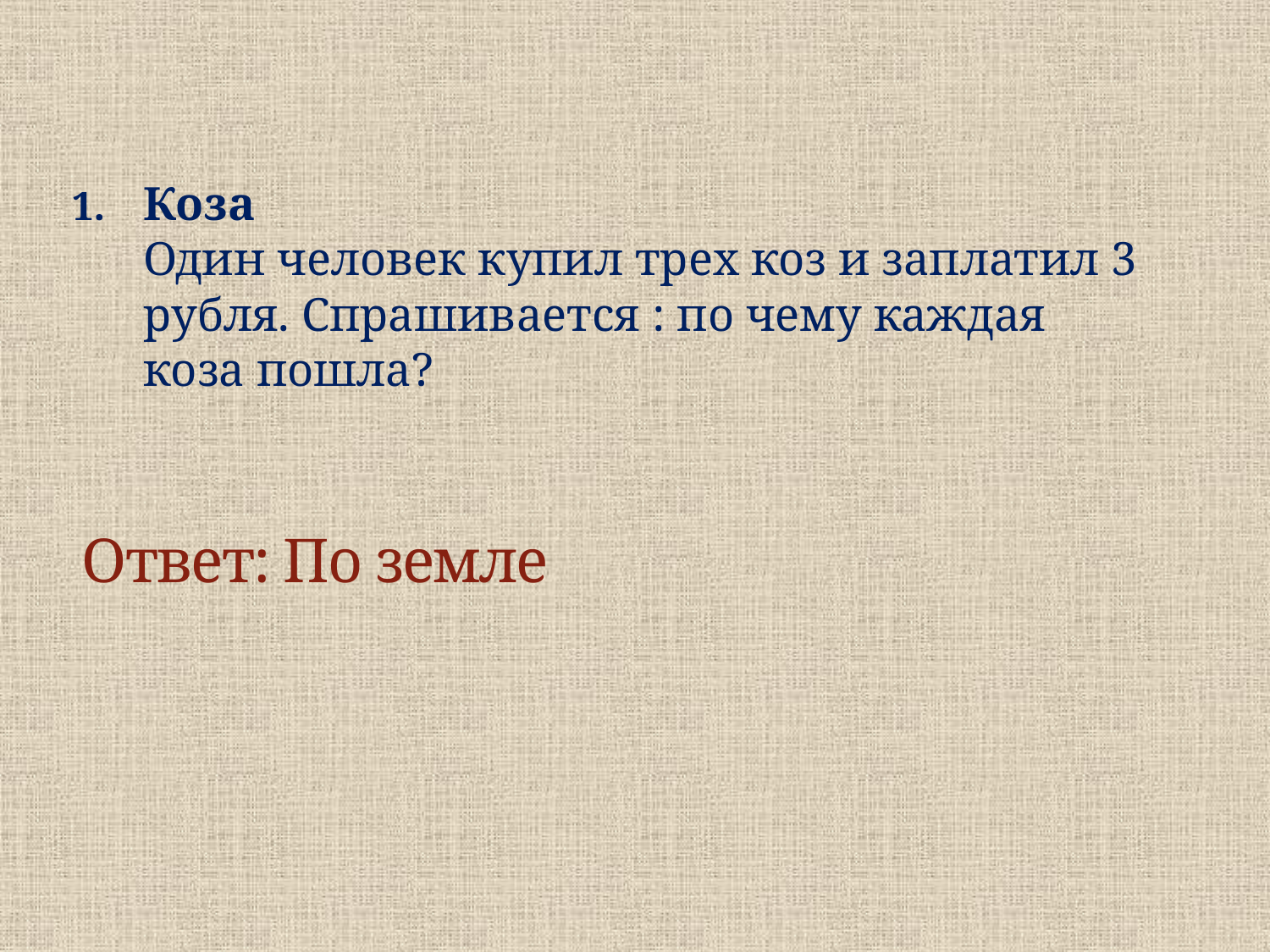

Коза
Один человек купил трех коз и заплатил 3 рубля. Спрашивается : по чему каждая коза пошла?

# Ответ: По земле